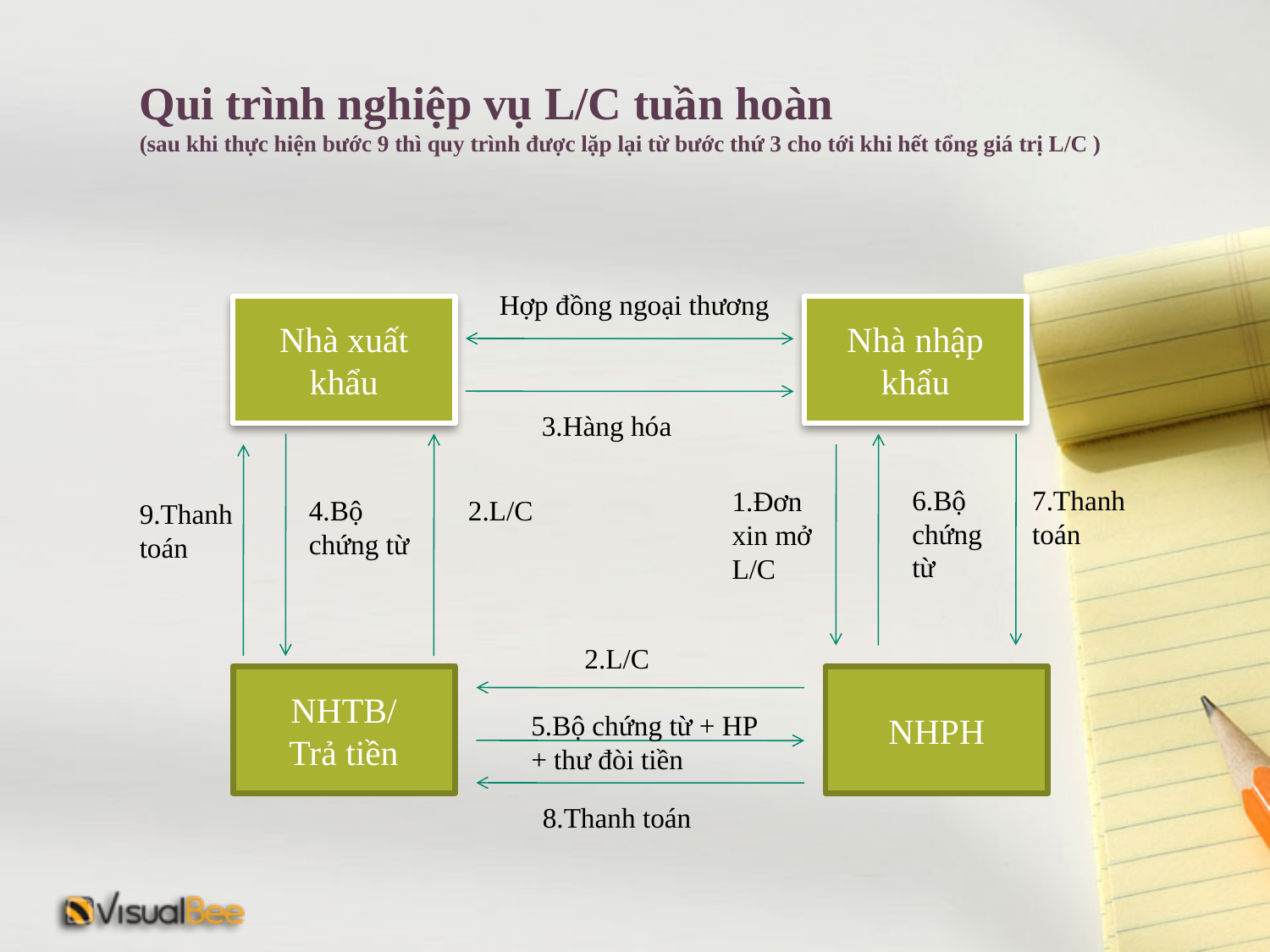

# Qui trình nghiệp vụ L/C tuần hoàn (sau khi thực hiện bước 9 thì quy trình được lặp lại từ bước thứ 3 cho tới khi hết tổng giá trị L/C )

Hợp đồng ngoại thương
Nhà xuất khẩu
Nhà nhập khẩu
3.Hàng hóa
6.Bộ chứng từ
7.Thanh toán
1.Đơn xin mở L/C
4.Bộ chứng từ
2.L/C
9.Thanh toán
2.L/C
NHTB/
Trả tiền
NHPH
5.Bộ chứng từ + HP + thư đòi tiền
8.Thanh toán